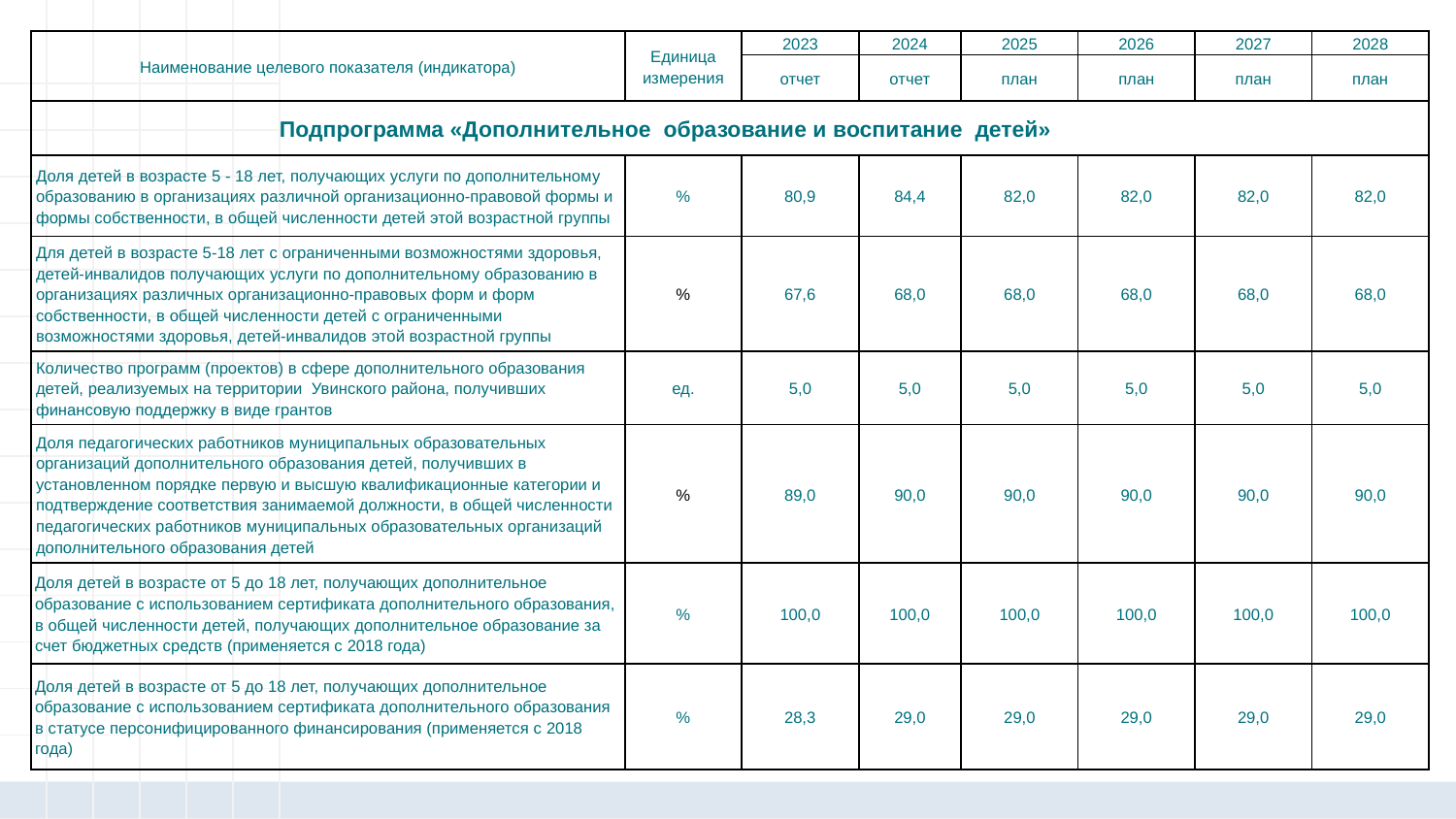

| Наименование целевого показателя (индикатора) | Единица измерения | 2023 | 2024 | 2025 | 2026 | 2027 | 2028 |
| --- | --- | --- | --- | --- | --- | --- | --- |
|  |  | отчет | отчет | план | план | план | план |
| Подпрограмма «Дополнительное образование и воспитание детей» |  |  |  |  |  |  |  |
| Доля детей в возрасте 5 - 18 лет, получающих услуги по дополнительному образованию в организациях различной организационно-правовой формы и формы собственности, в общей численности детей этой возрастной группы | % | 80,9 | 84,4 | 82,0 | 82,0 | 82,0 | 82,0 |
| Для детей в возрасте 5-18 лет с ограниченными возможностями здоровья, детей-инвалидов получающих услуги по дополнительному образованию в организациях различных организационно-правовых форм и форм собственности, в общей численности детей с ограниченными возможностями здоровья, детей-инвалидов этой возрастной группы | % | 67,6 | 68,0 | 68,0 | 68,0 | 68,0 | 68,0 |
| Количество программ (проектов) в сфере дополнительного образования детей, реализуемых на территории Увинского района, получивших финансовую поддержку в виде грантов | ед. | 5,0 | 5,0 | 5,0 | 5,0 | 5,0 | 5,0 |
| Доля педагогических работников муниципальных образовательных организаций дополнительного образования детей, получивших в установленном порядке первую и высшую квалификационные категории и подтверждение соответствия занимаемой должности, в общей численности педагогических работников муниципальных образовательных организаций дополнительного образования детей | % | 89,0 | 90,0 | 90,0 | 90,0 | 90,0 | 90,0 |
| Доля детей в возрасте от 5 до 18 лет, получающих дополнительное образование с использованием сертификата дополнительного образования, в общей численности детей, получающих дополнительное образование за счет бюджетных средств (применяется с 2018 года) | % | 100,0 | 100,0 | 100,0 | 100,0 | 100,0 | 100,0 |
| Доля детей в возрасте от 5 до 18 лет, получающих дополнительное образование с использованием сертификата дополнительного образования в статусе персонифицированного финансирования (применяется с 2018 года) | % | 28,3 | 29,0 | 29,0 | 29,0 | 29,0 | 29,0 |